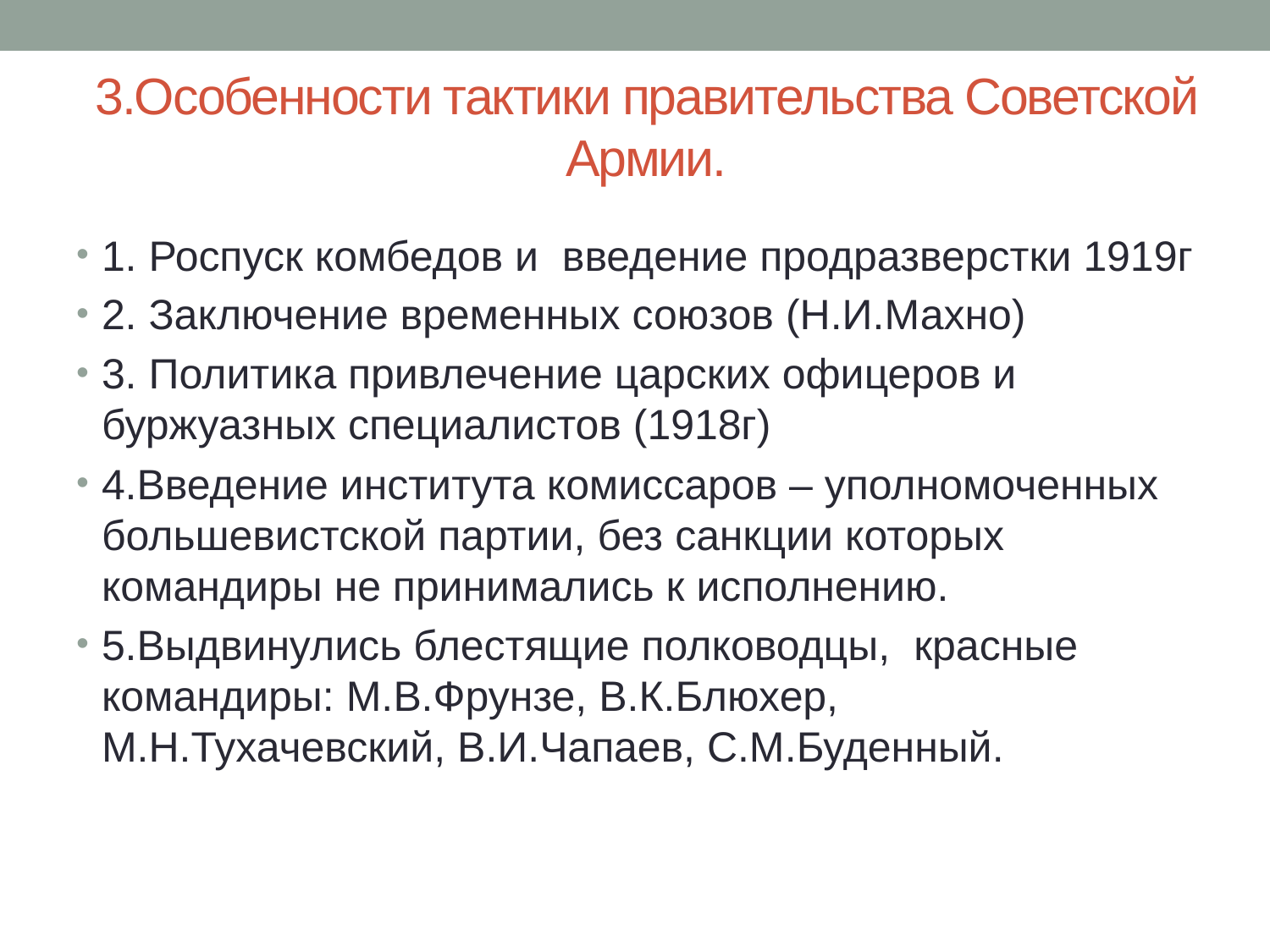

# 3.Особенности тактики правительства Советской Армии.
1. Роспуск комбедов и  введение продразверстки 1919г
2. Заключение временных союзов (Н.И.Махно)
3. Политика привлечение царских офицеров и буржуазных специалистов (1918г)
4.Введение института комиссаров – уполномоченных большевистской партии, без санкции которых командиры не принимались к исполнению.
5.Выдвинулись блестящие полководцы,  красные командиры: М.В.Фрунзе, В.К.Блюхер, М.Н.Тухачевский, В.И.Чапаев, С.М.Буденный.